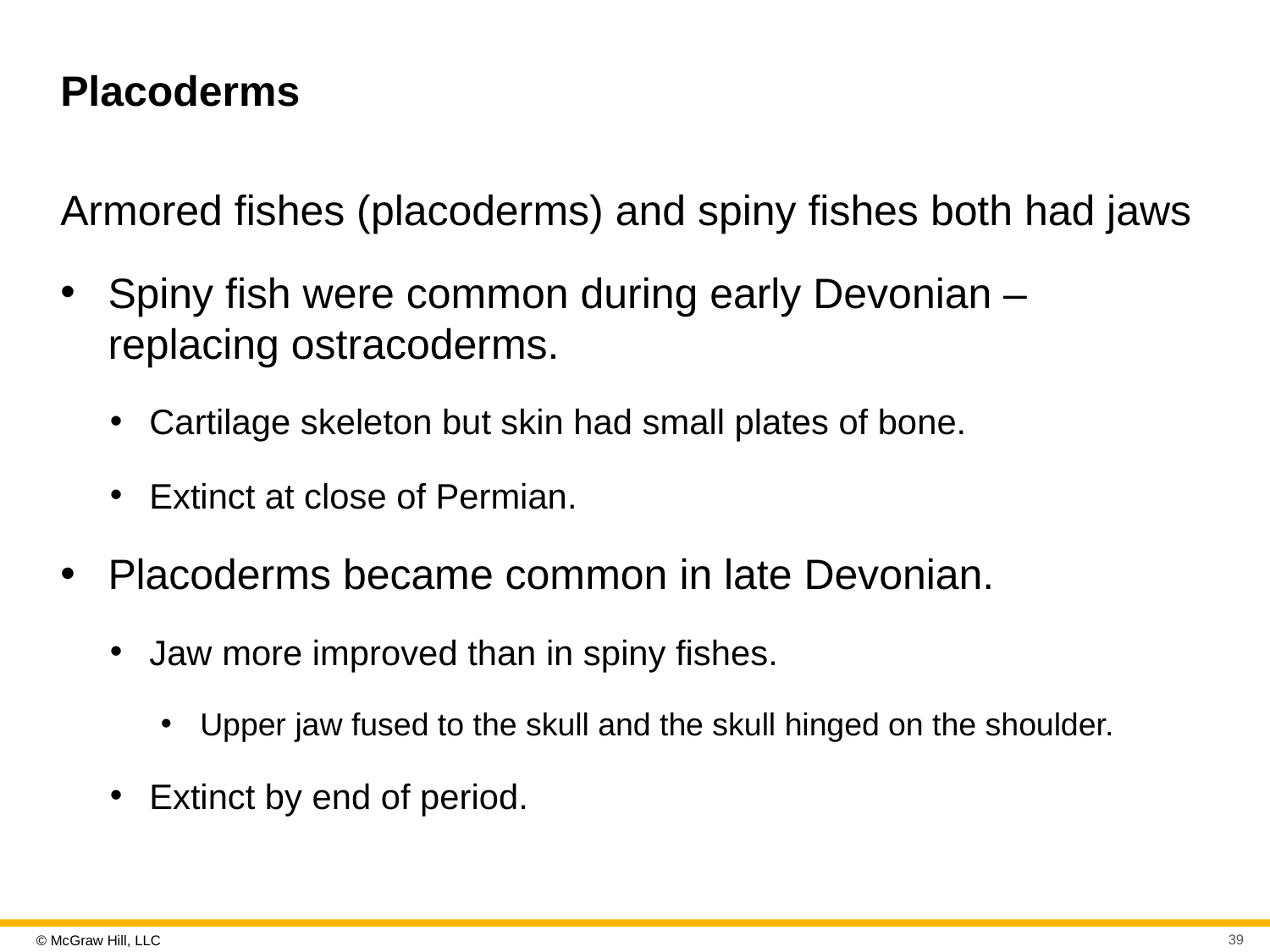

# Placoderms
Armored fishes (placoderms) and spiny fishes both had jaws
Spiny fish were common during early Devonian – replacing ostracoderms.
Cartilage skeleton but skin had small plates of bone.
Extinct at close of Permian.
Placoderms became common in late Devonian.
Jaw more improved than in spiny fishes.
Upper jaw fused to the skull and the skull hinged on the shoulder.
Extinct by end of period.
39